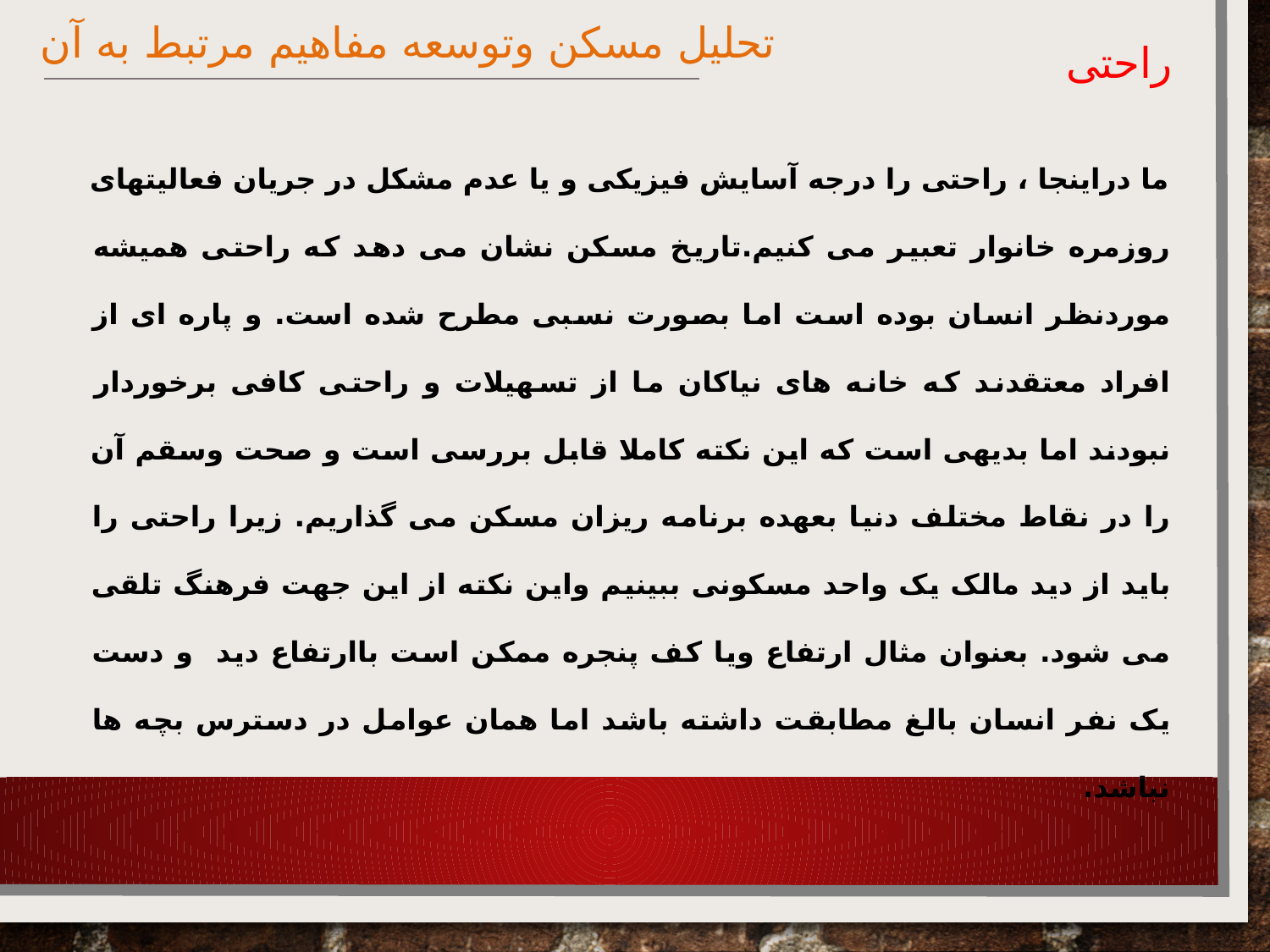

تحلیل مسکن وتوسعه مفاهیم مرتبط به آن
راحتی

ما دراینجا ، راحتی را درجه آسایش فیزیکی و یا عدم مشکل در جریان فعالیتهای روزمره خانوار تعبیر می کنیم.تاریخ مسکن نشان می دهد که راحتی همیشه موردنظر انسان بوده است اما بصورت نسبی مطرح شده است. و پاره ای از افراد معتقدند که خانه های نیاکان ما از تسهیلات و راحتی کافی برخوردار نبودند اما بدیهی است که این نکته کاملا قابل بررسی است و صحت وسقم آن را در نقاط مختلف دنیا بعهده برنامه ریزان مسکن می گذاریم. زیرا راحتی را باید از دید مالک یک واحد مسکونی ببینیم واین نکته از این جهت فرهنگ تلقی می شود. بعنوان مثال ارتفاع ویا کف پنجره ممکن است باارتفاع دید  و دست یک نفر انسان بالغ مطابقت داشته باشد اما همان عوامل در دسترس بچه ها نباشد.